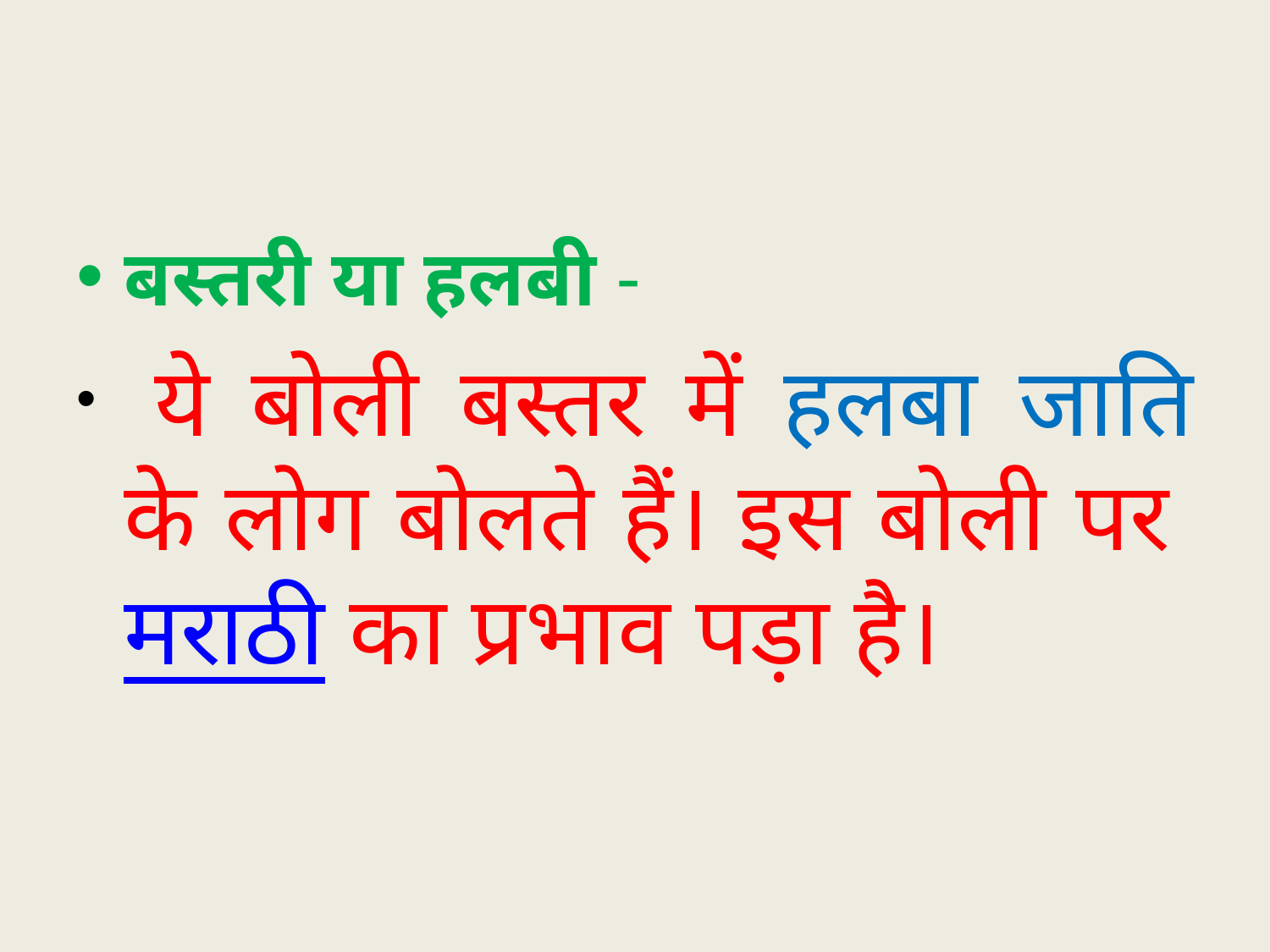

#
बस्तरी या हलबी -
 ये बोली बस्तर में हलबा जाति के लोग बोलते हैं। इस बोली पर मराठी का प्रभाव पड़ा है।